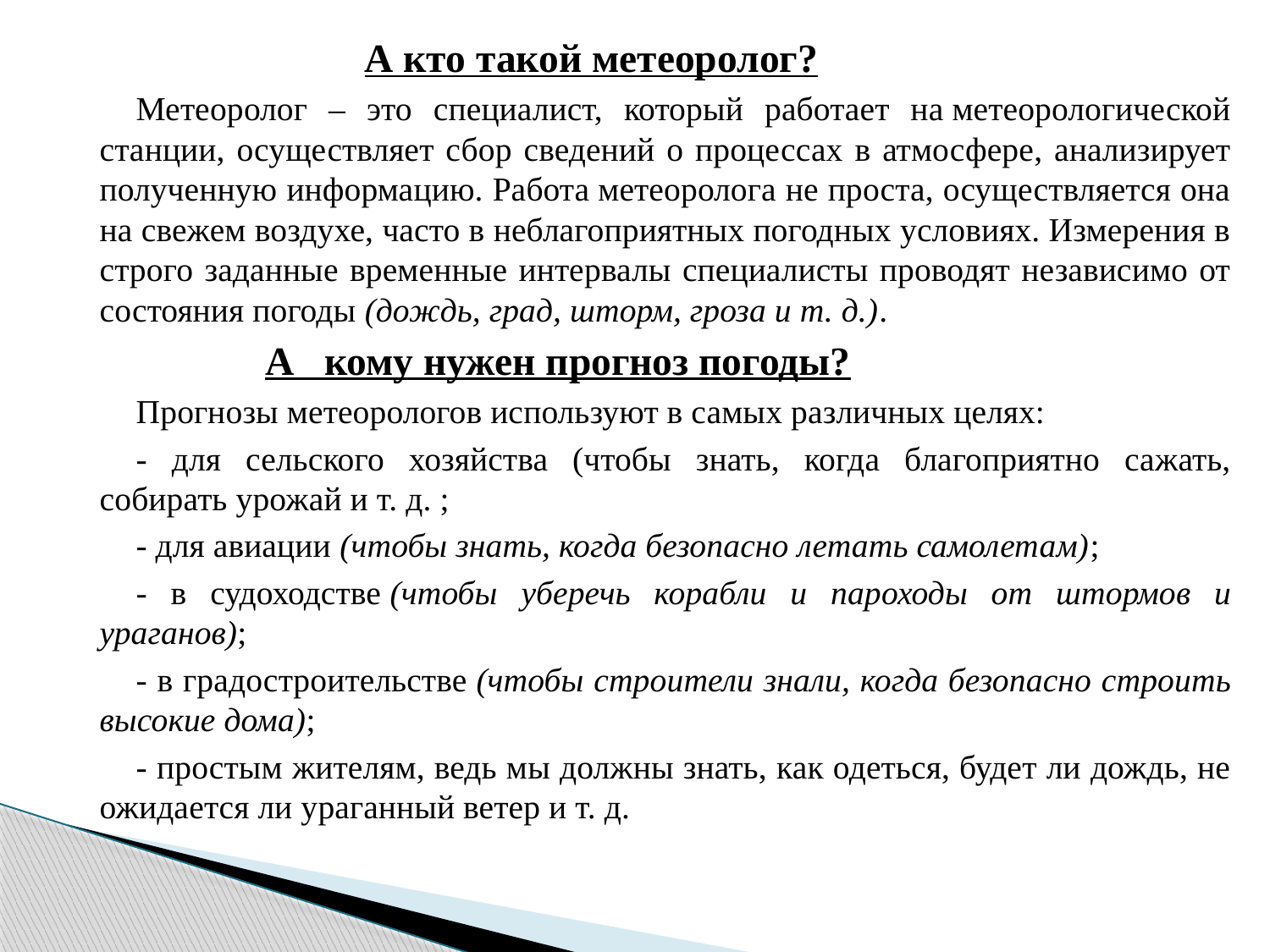

А кто такой метеоролог?
Метеоролог – это специалист, который работает на метеорологической станции, осуществляет сбор сведений о процессах в атмосфере, анализирует полученную информацию. Работа метеоролога не проста, осуществляется она на свежем воздухе, часто в неблагоприятных погодных условиях. Измерения в строго заданные временные интервалы специалисты проводят независимо от состояния погоды (дождь, град, шторм, гроза и т. д.).
                  А   кому нужен прогноз погоды?
Прогнозы метеорологов используют в самых различных целях:
- для сельского хозяйства (чтобы знать, когда благоприятно сажать, собирать урожай и т. д. ;
- для авиации (чтобы знать, когда безопасно летать самолетам);
- в судоходстве (чтобы уберечь корабли и пароходы от штормов и ураганов);
- в градостроительстве (чтобы строители знали, когда безопасно строить высокие дома);
- простым жителям, ведь мы должны знать, как одеться, будет ли дождь, не ожидается ли ураганный ветер и т. д.